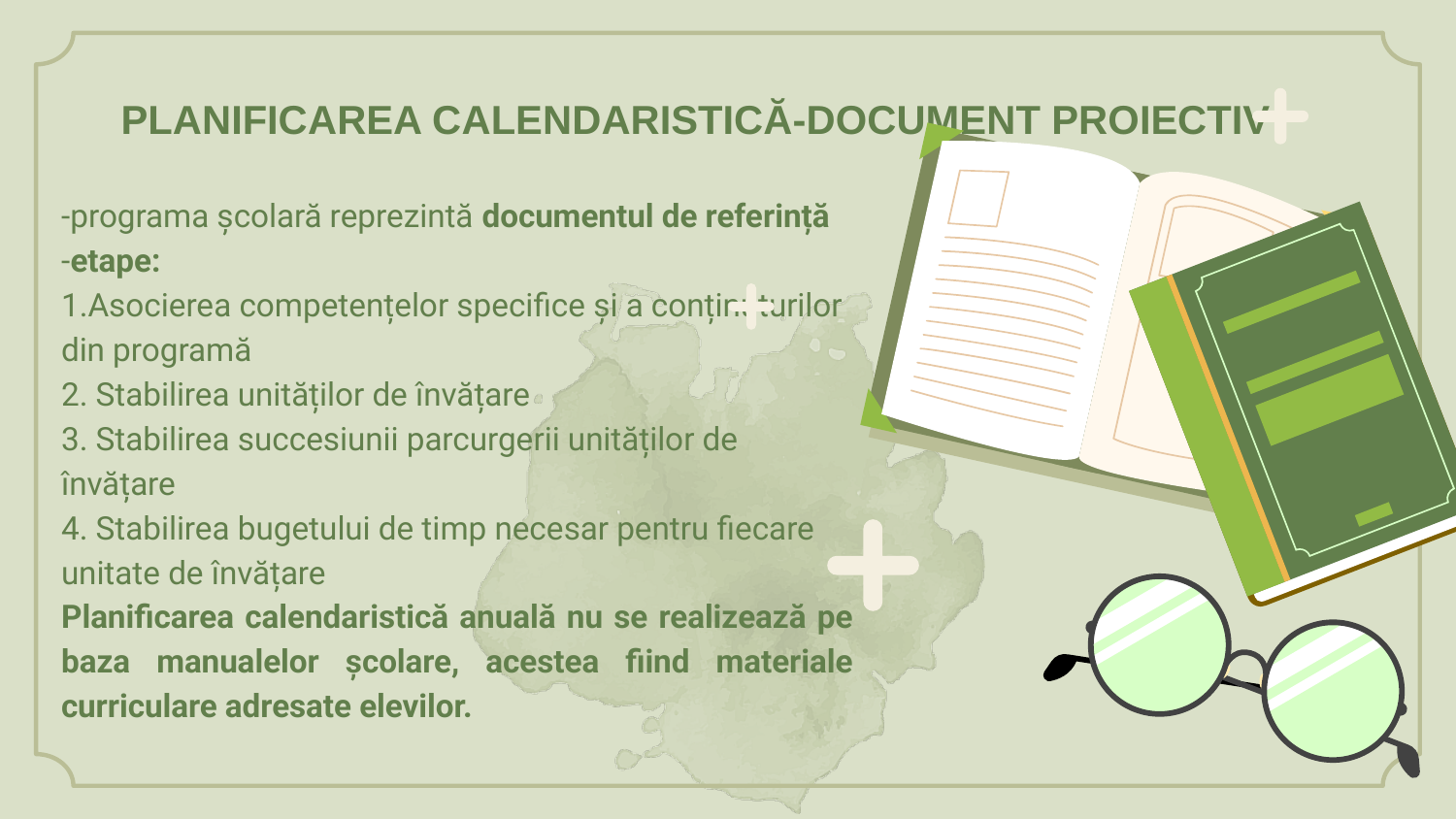

PLANIFICAREA CALENDARISTICĂ-DOCUMENT PROIECTIV

-programa școlară reprezintă documentul de referință
-etape:
1.Asocierea competențelor specifice și a conținuturilor din programă
2. Stabilirea unităților de învățare
3. Stabilirea succesiunii parcurgerii unităților de învățare
4. Stabilirea bugetului de timp necesar pentru fiecare unitate de învățare
Planificarea calendaristică anuală nu se realizează pe baza manualelor școlare, acestea fiind materiale curriculare adresate elevilor.